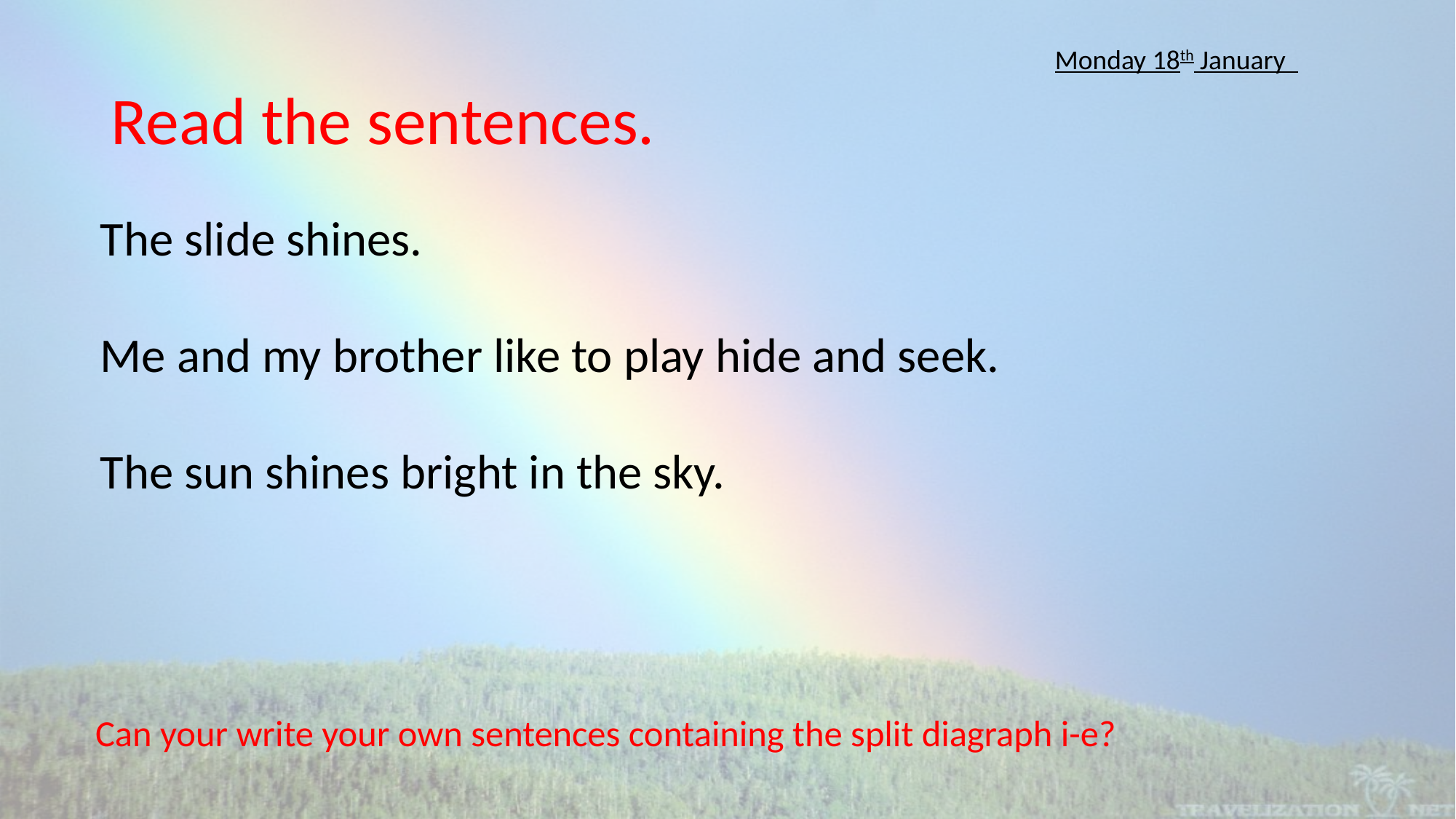

Monday 18th January
# Read the sentences.
The slide shines.

Me and my brother like to play hide and seek.

The sun shines bright in the sky.

Can your write your own sentences containing the split diagraph i-e?